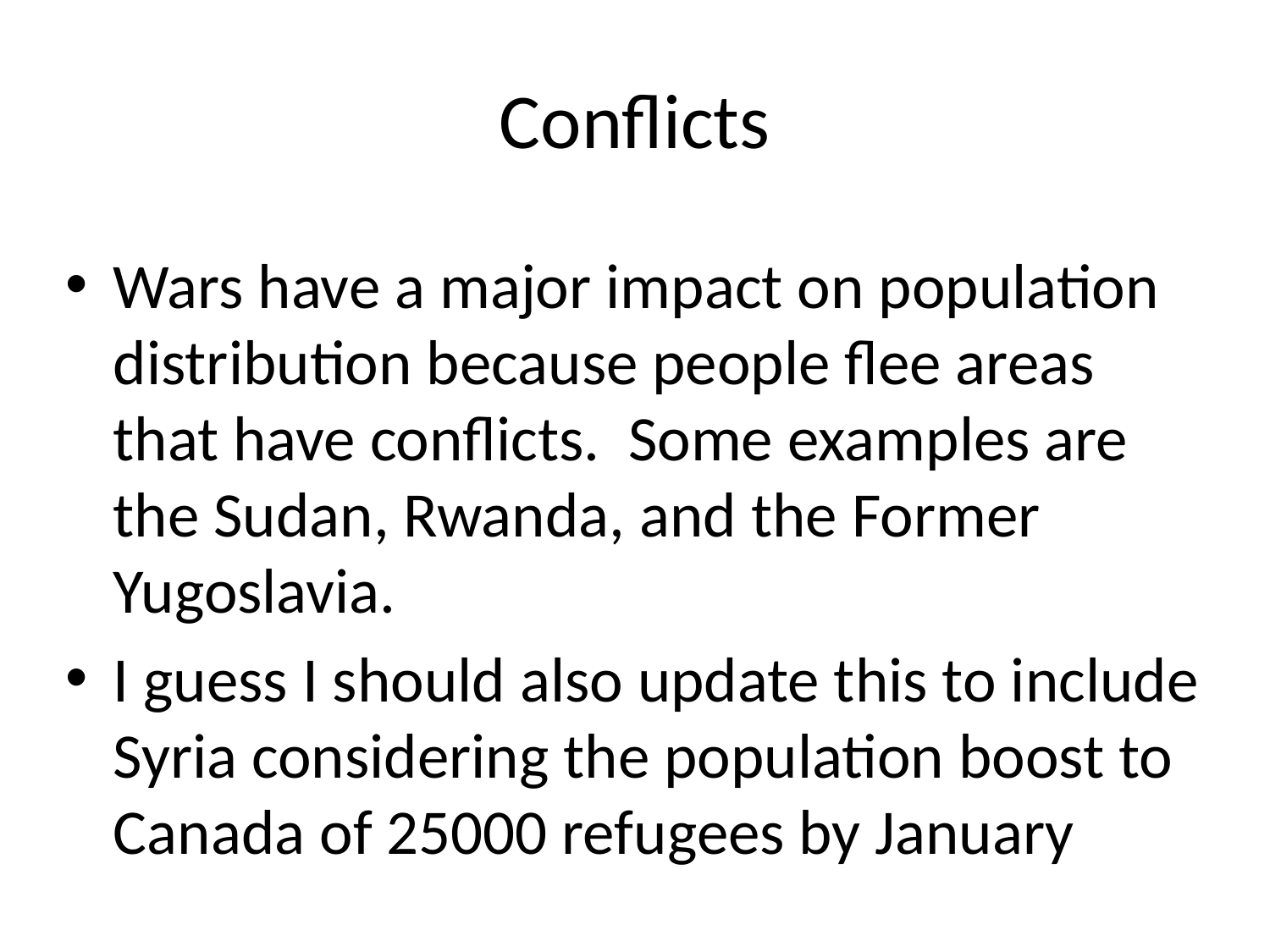

# Conflicts
Wars have a major impact on population distribution because people flee areas that have conflicts.  Some examples are the Sudan, Rwanda, and the Former Yugoslavia.
I guess I should also update this to include Syria considering the population boost to Canada of 25000 refugees by January